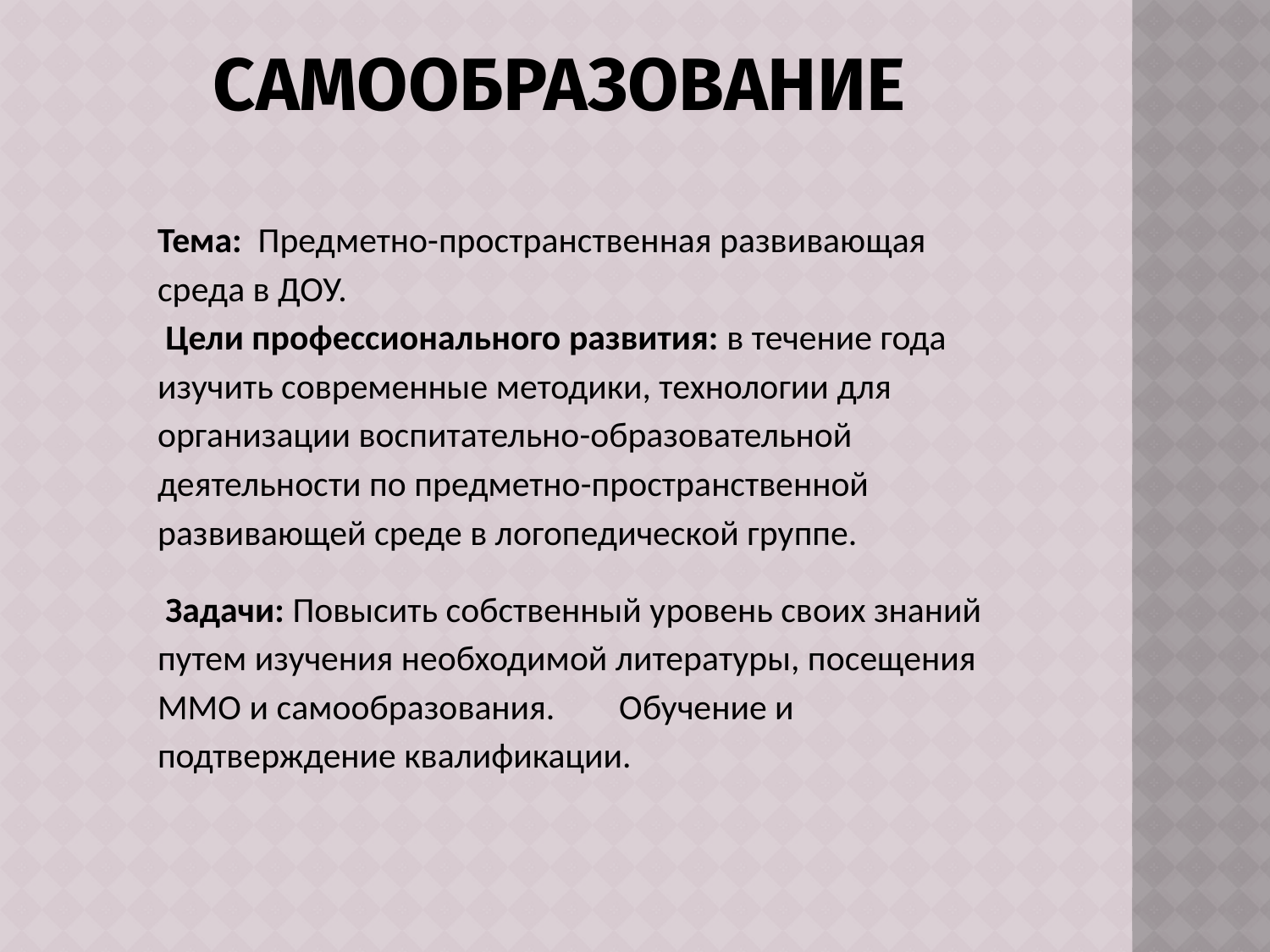

# Самообразование
Тема:  Предметно-пространственная развивающая среда в ДОУ.
 Цели профессионального развития: в течение года изучить современные методики, технологии для организации воспитательно-образовательной деятельности по предметно-пространственной развивающей среде в логопедической группе.
 Задачи: Повысить собственный уровень своих знаний путем изучения необходимой литературы, посещения ММО и самообразования.        Обучение и подтверждение квалификации.